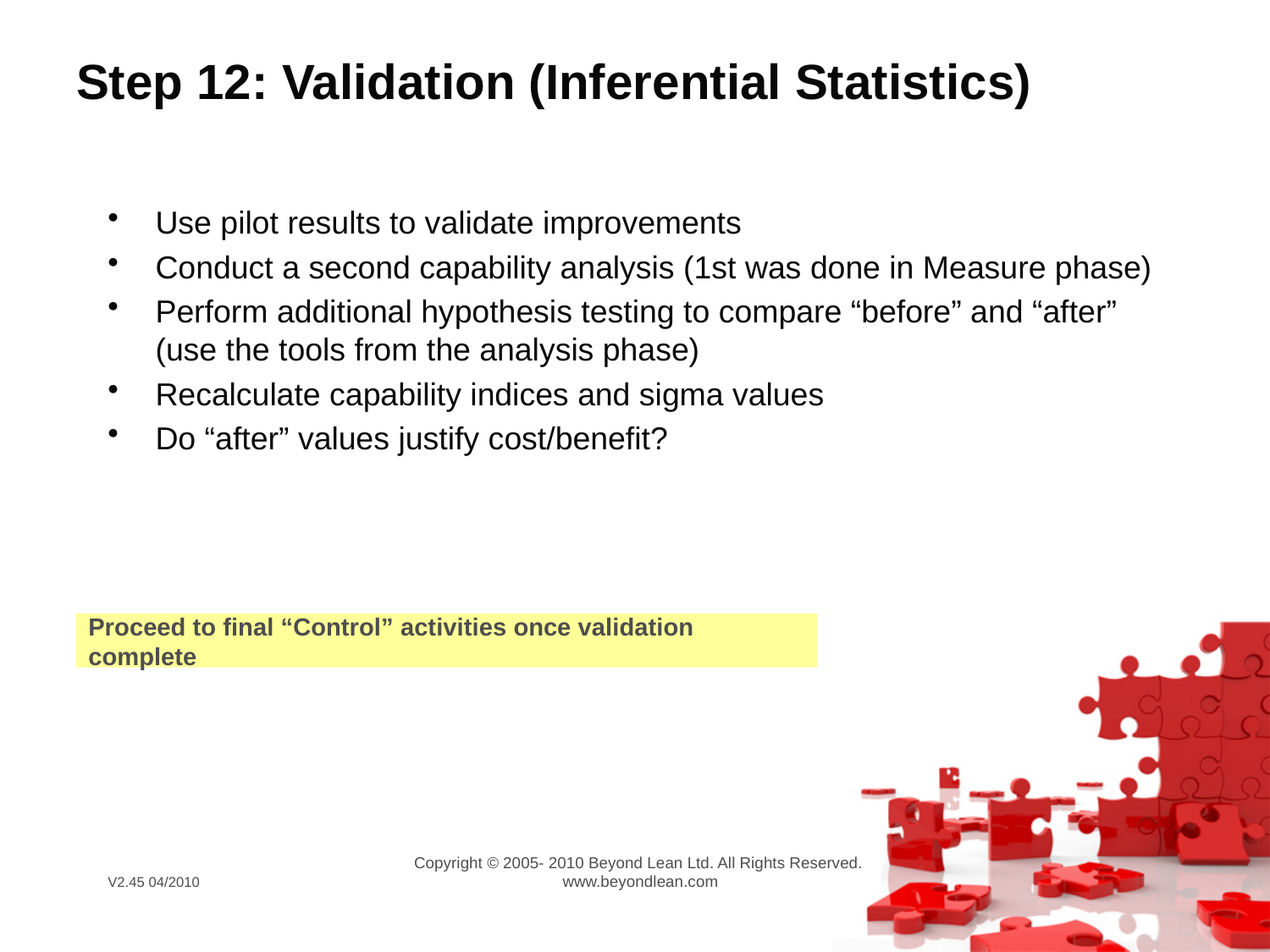

# Step 12: Validation (Inferential Statistics)
Use pilot results to validate improvements
Conduct a second capability analysis (1st was done in Measure phase)
Perform additional hypothesis testing to compare “before” and “after” (use the tools from the analysis phase)
Recalculate capability indices and sigma values
Do “after” values justify cost/benefit?
Proceed to final “Control” activities once validation complete